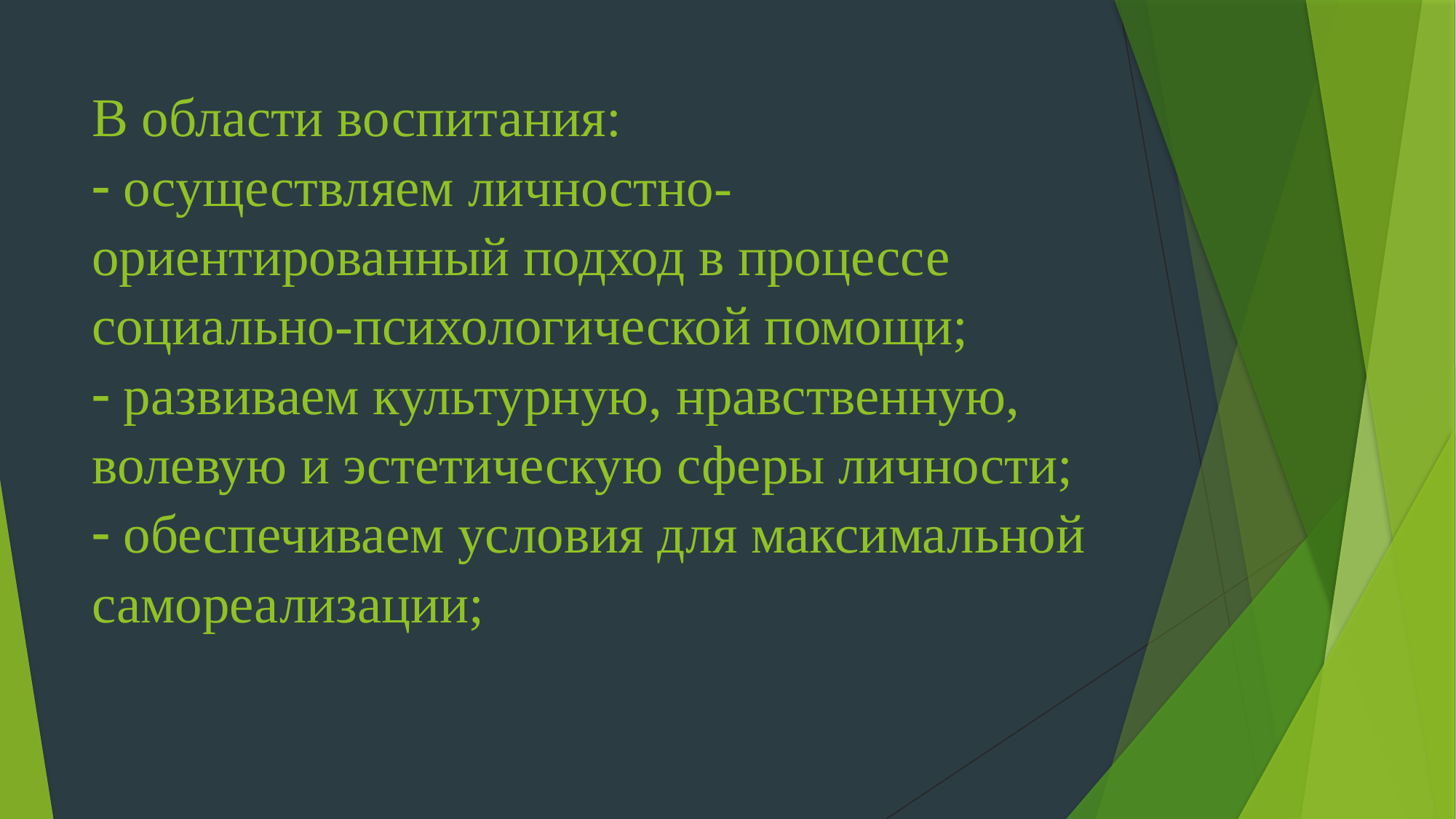

# В области воспитания: − осуществляем личностно-ориентированный подход в процессе социально-психологической помощи; − развиваем культурную, нравственную, волевую и эстетическую сферы личности; − обеспечиваем условия для максимальной самореализации;